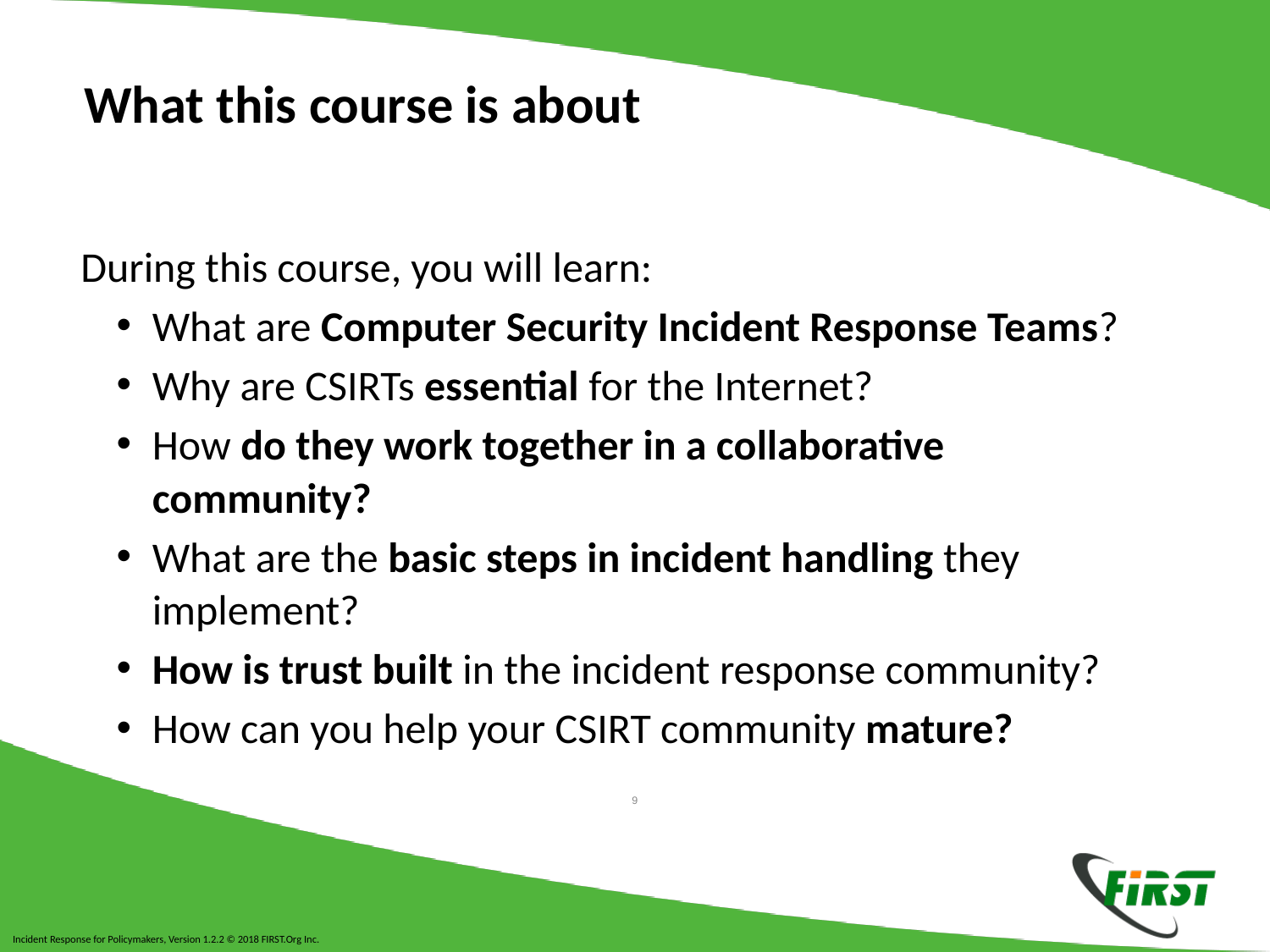

What this course is about
During this course, you will learn:
What are Computer Security Incident Response Teams?
Why are CSIRTs essential for the Internet?
How do they work together in a collaborative community?
What are the basic steps in incident handling they implement?
How is trust built in the incident response community?
How can you help your CSIRT community mature?

9